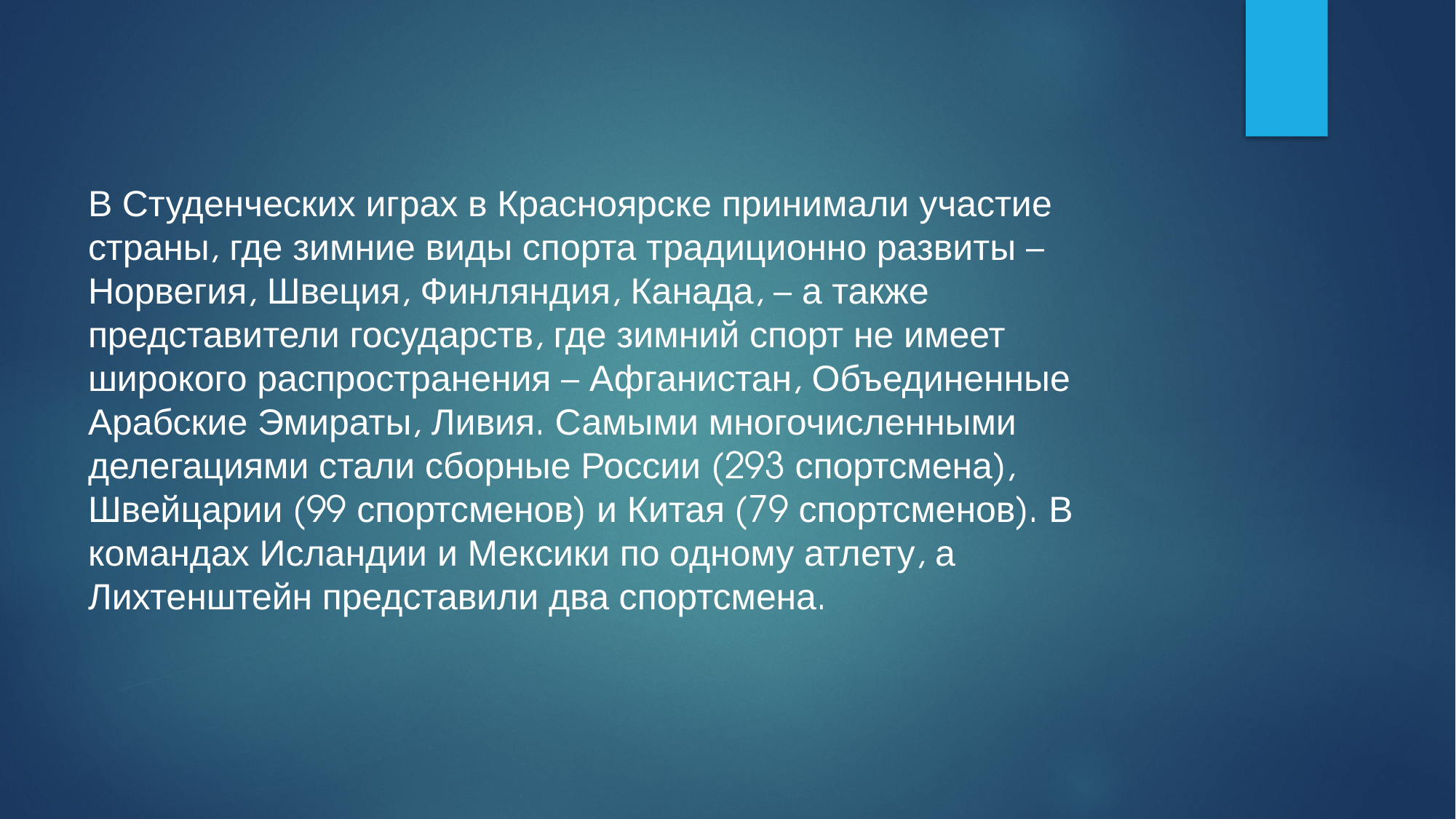

#
В Студенческих играх в Красноярске принимали участие страны, где зимние виды спорта традиционно развиты – Норвегия, Швеция, Финляндия, Канада, – а также представители государств, где зимний спорт не имеет широкого распространения – Афганистан, Объединенные Арабские Эмираты, Ливия. Самыми многочисленными делегациями стали сборные России (293 спортсмена), Швейцарии (99 спортсменов) и Китая (79 спортсменов). В командах Исландии и Мексики по одному атлету, а Лихтенштейн представили два спортсмена.